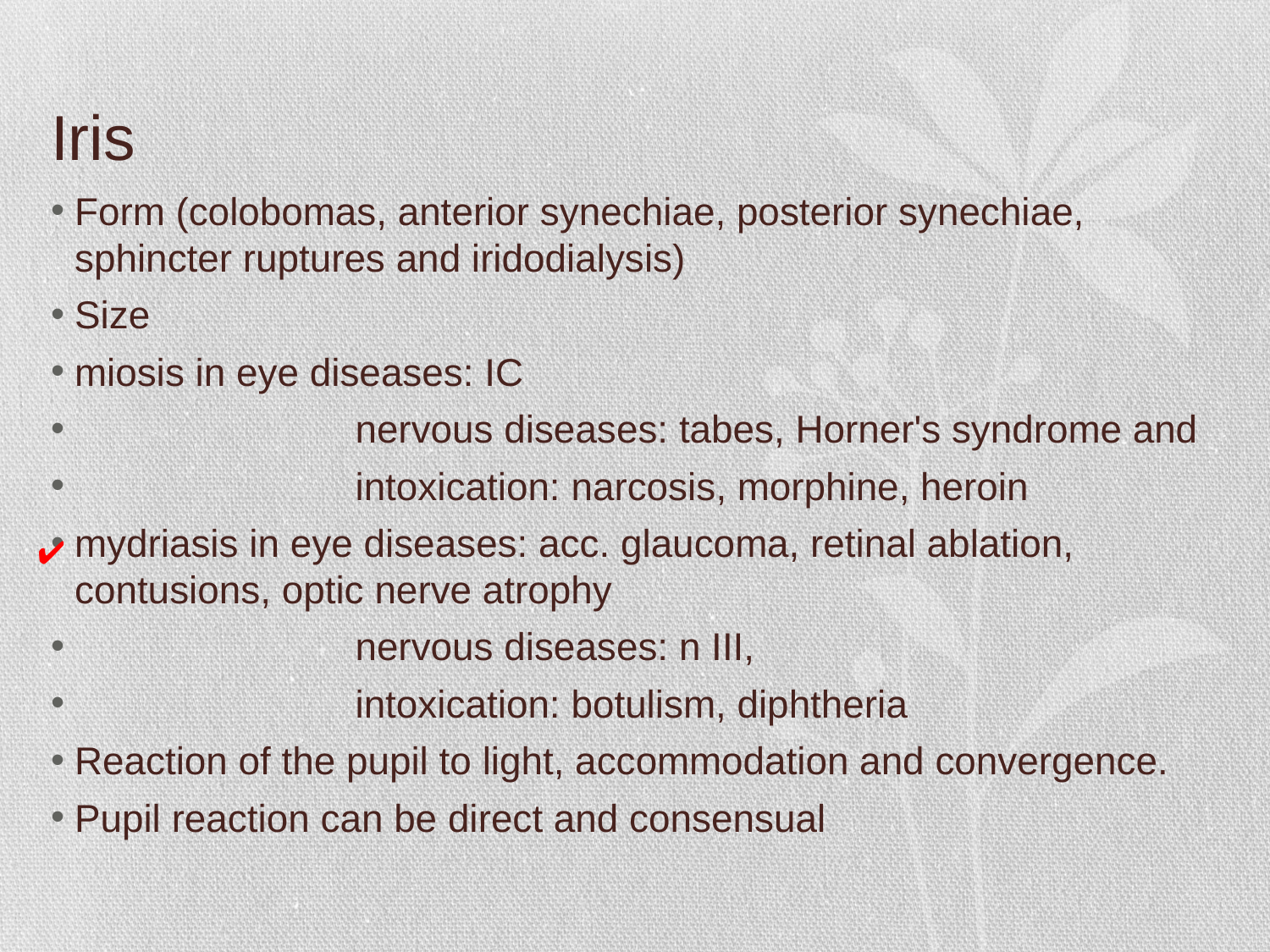

# Iris
Form (colobomas, anterior synechiae, posterior synechiae, sphincter ruptures and iridodialysis)
Size
miosis in eye diseases: IC
                          nervous diseases: tabes, Horner's syndrome and
                          intoxication: narcosis, morphine, heroin
mydriasis in eye diseases: acc. glaucoma, retinal ablation, contusions, optic nerve atrophy
                          nervous diseases: n III,
                          intoxication: botulism, diphtheria
Reaction of the pupil to light, accommodation and convergence.
Pupil reaction can be direct and consensual

✔